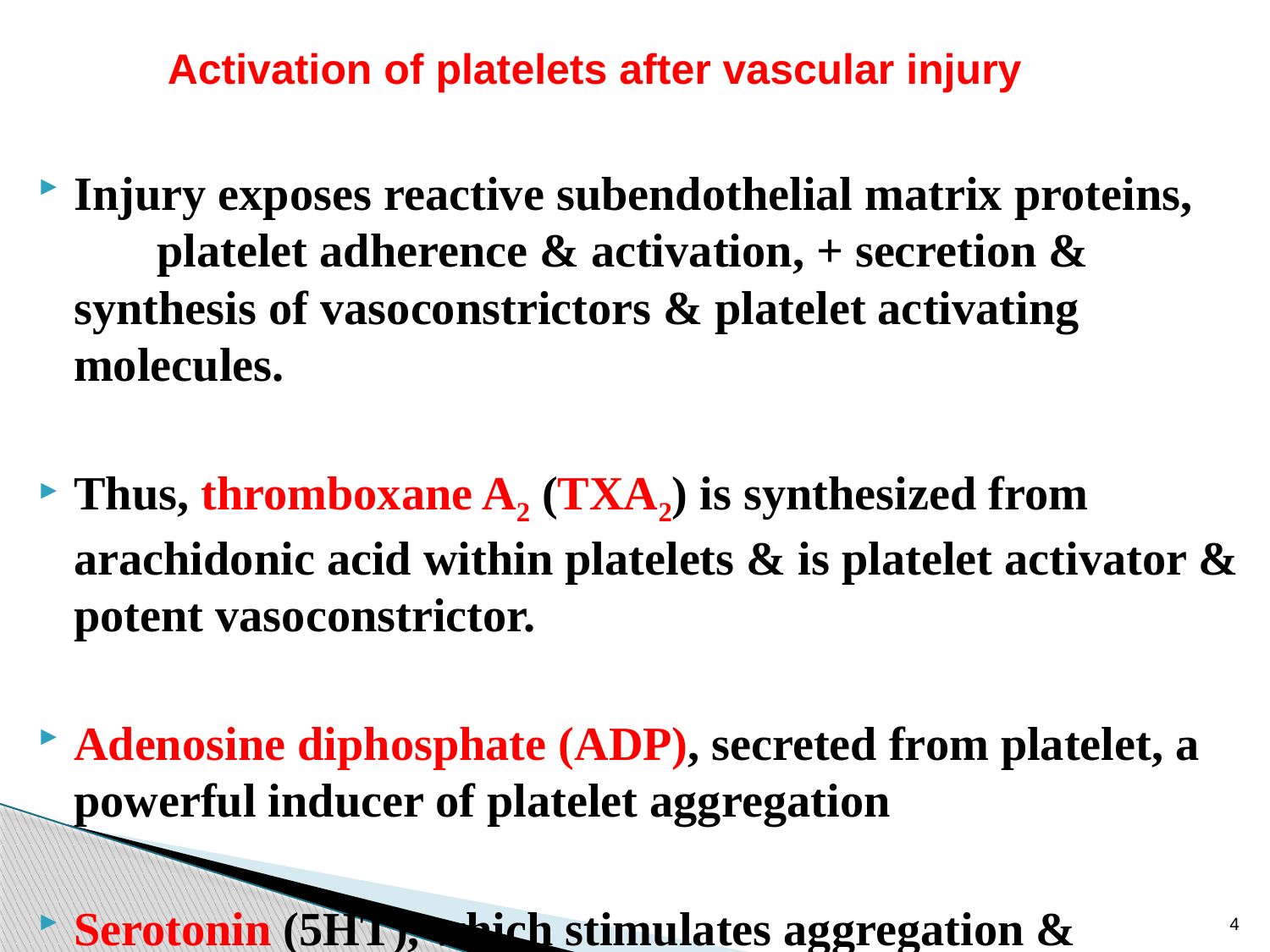

Activation of platelets after vascular injury
Injury exposes reactive subendothelial matrix proteins,            platelet adherence & activation, + secretion & synthesis of vasoconstrictors & platelet activating molecules.

Thus, thromboxane A2 (TXA2) is synthesized from arachidonic acid within platelets & is platelet activator & potent vasoconstrictor.

Adenosine diphosphate (ADP), secreted from platelet, a powerful inducer of platelet aggregation

Serotonin (5HT), which stimulates aggregation & vasoconstriction.
4